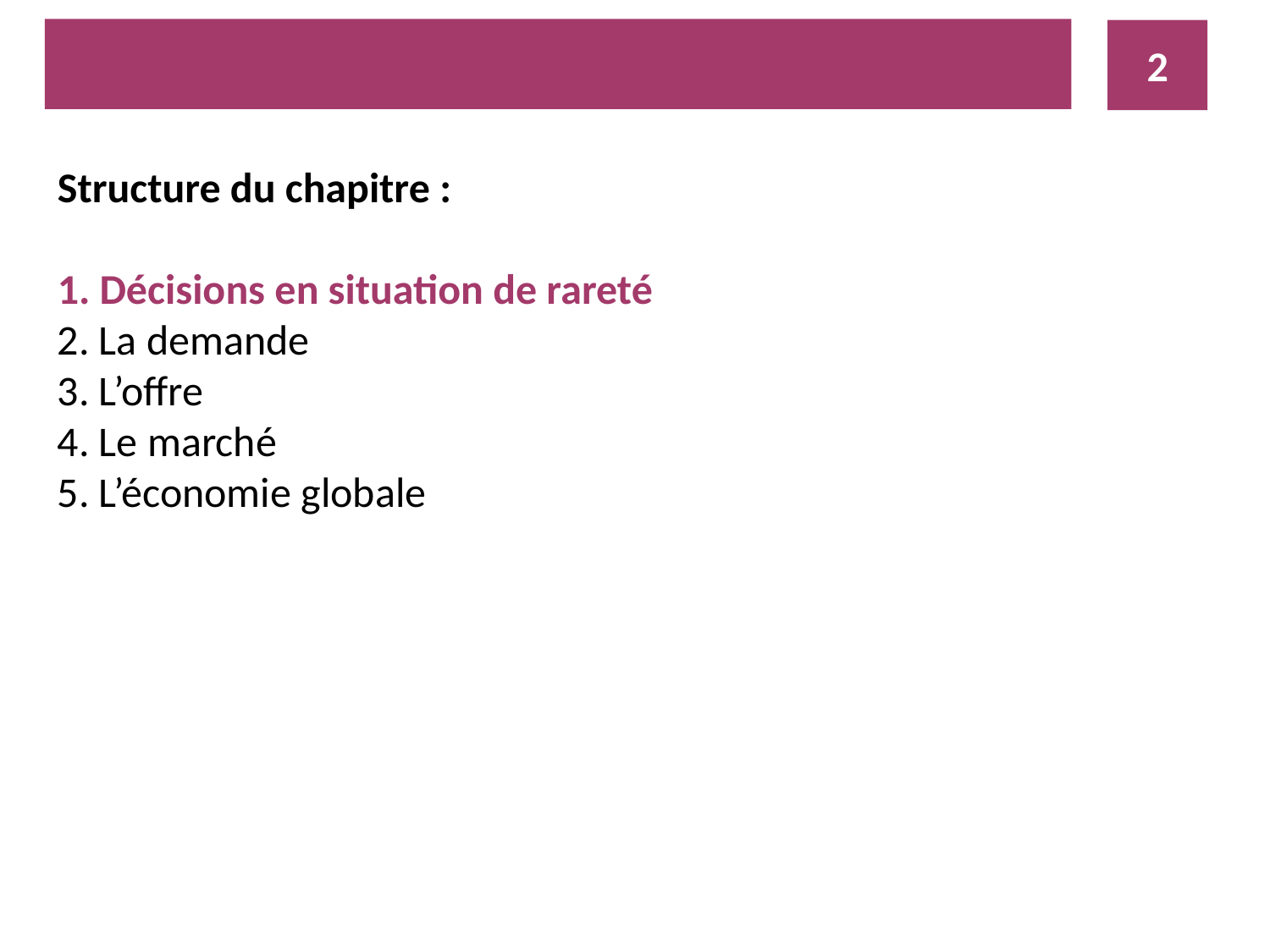

2

Structure du chapitre :

1. Décisions en situation de rareté
2. La demande
3. L’offre
4. Le marché
5. L’économie globale